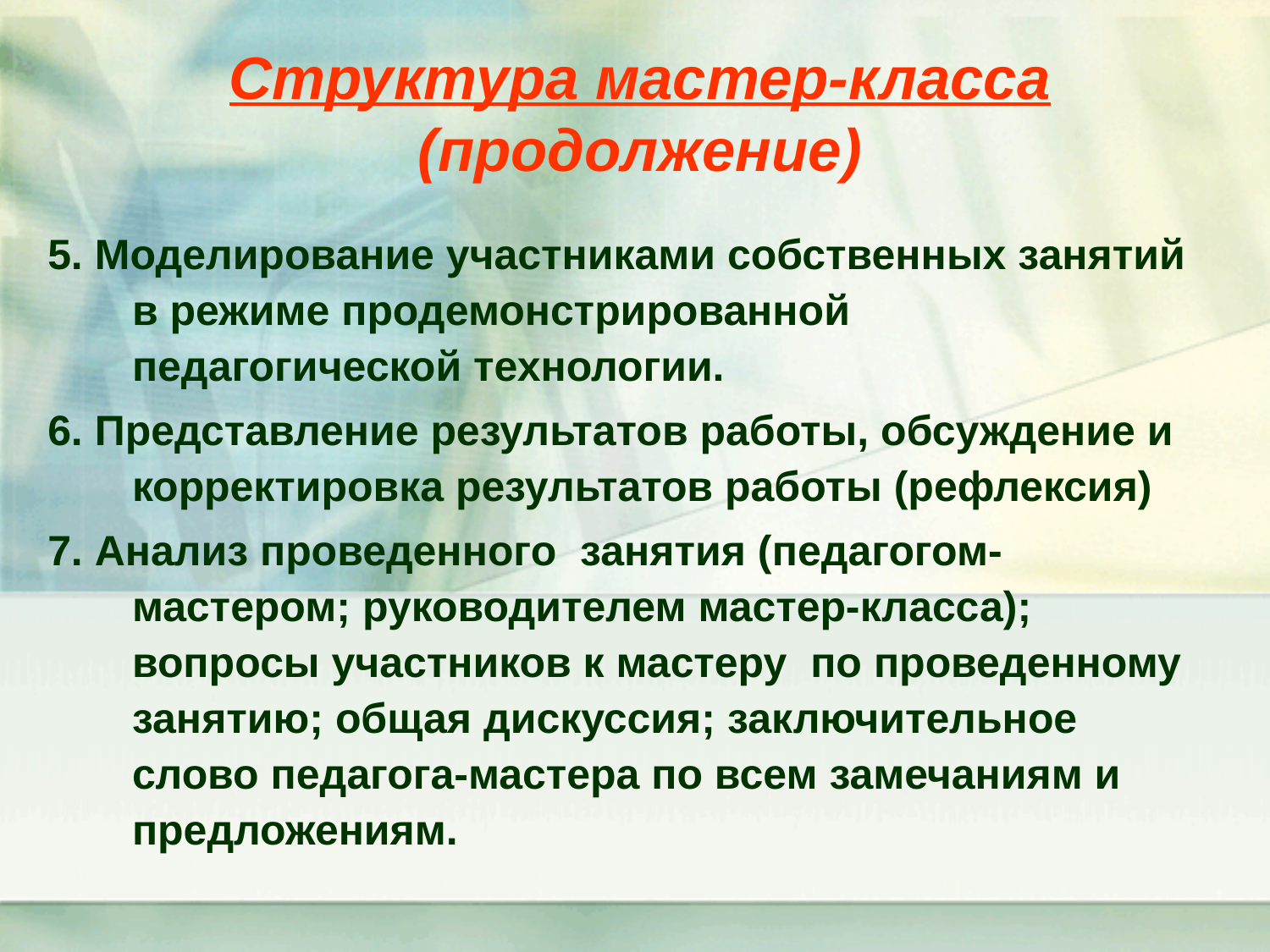

# Структура мастер-класса (продолжение)
5. Моделирование участниками собственных занятий в режиме продемонстрированной педагогической технологии.
6. Представление результатов работы, обсуждение и корректировка результатов работы (рефлексия)
7. Анализ проведенного  занятия (педагогом-мастером; руководителем мастер-класса); вопросы участников к мастеру  по проведенному занятию; общая дискуссия; заключительное слово педагога-мастера по всем замечаниям и предложениям.